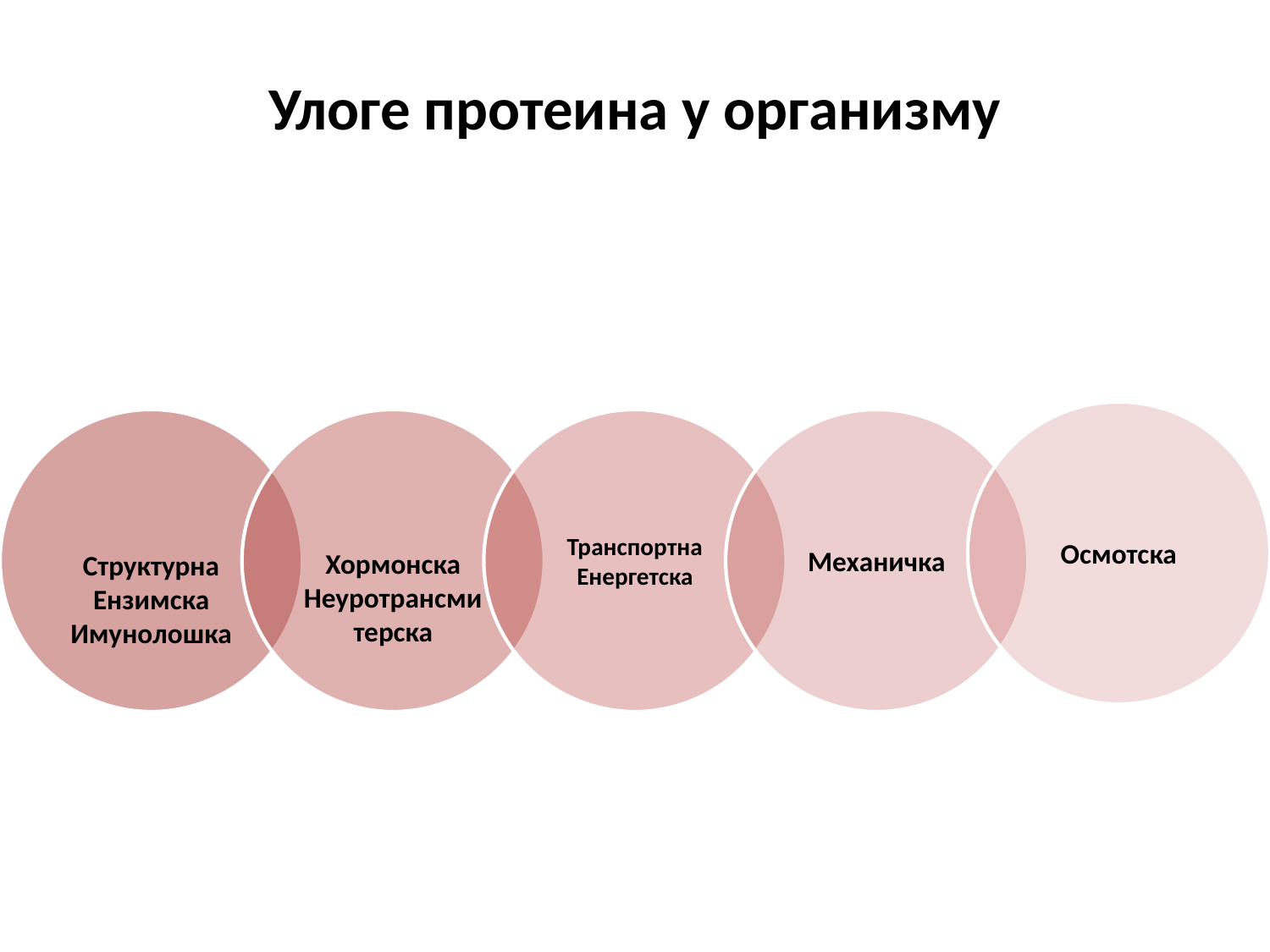

Улоге протеина у организму

Структурна
Ензимска
Имунолошка

Хормонска
Неуротрансмитерска

Транспортна
Енергетска
Механичка
Осмотска